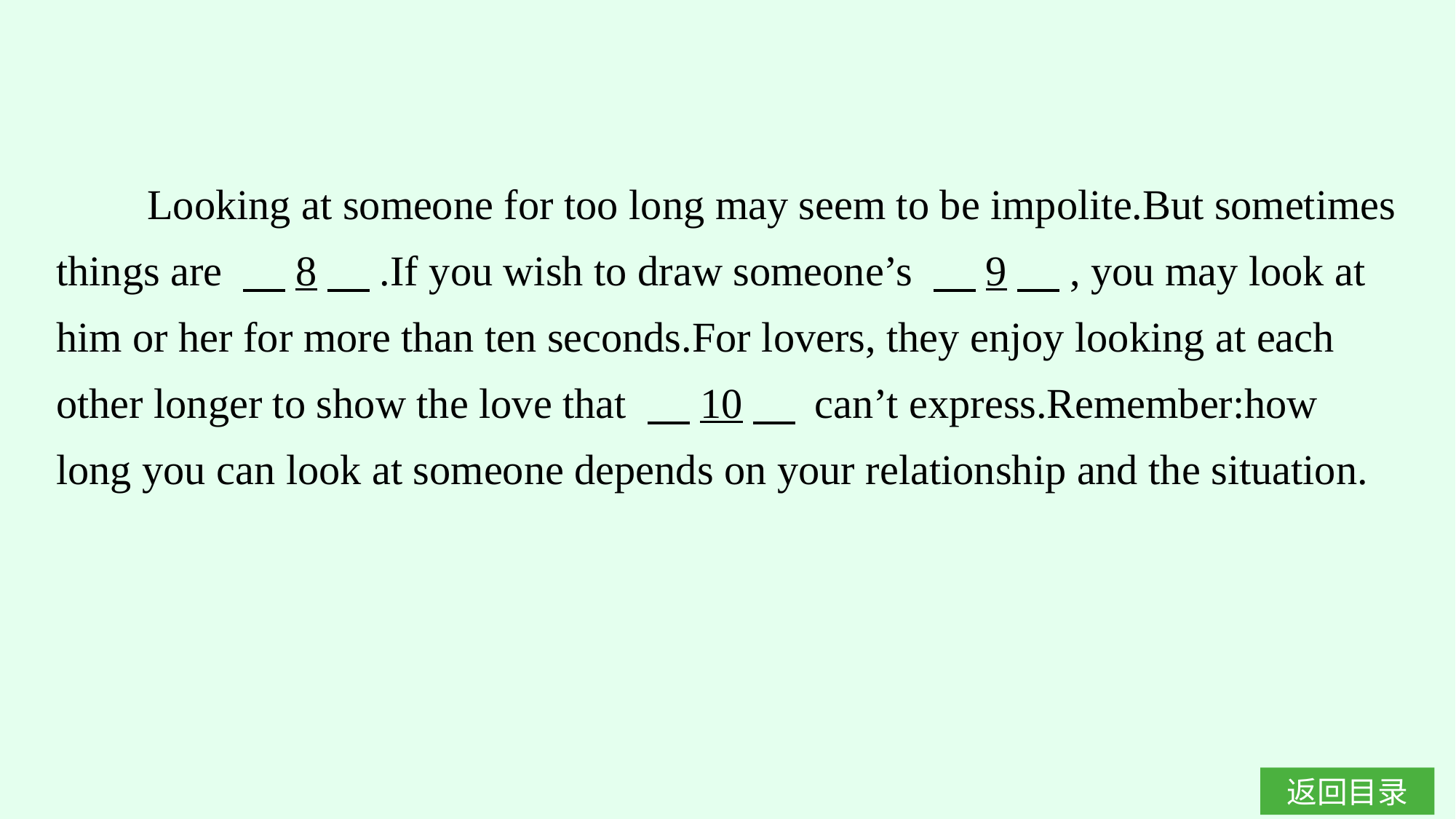

Looking at someone for too long may seem to be impolite.But sometimes things are 　8　.If you wish to draw someone’s 　9　, you may look at him or her for more than ten seconds.For lovers, they enjoy looking at each other longer to show the love that 　10　 can’t express.Remember:how long you can look at someone depends on your relationship and the situation.